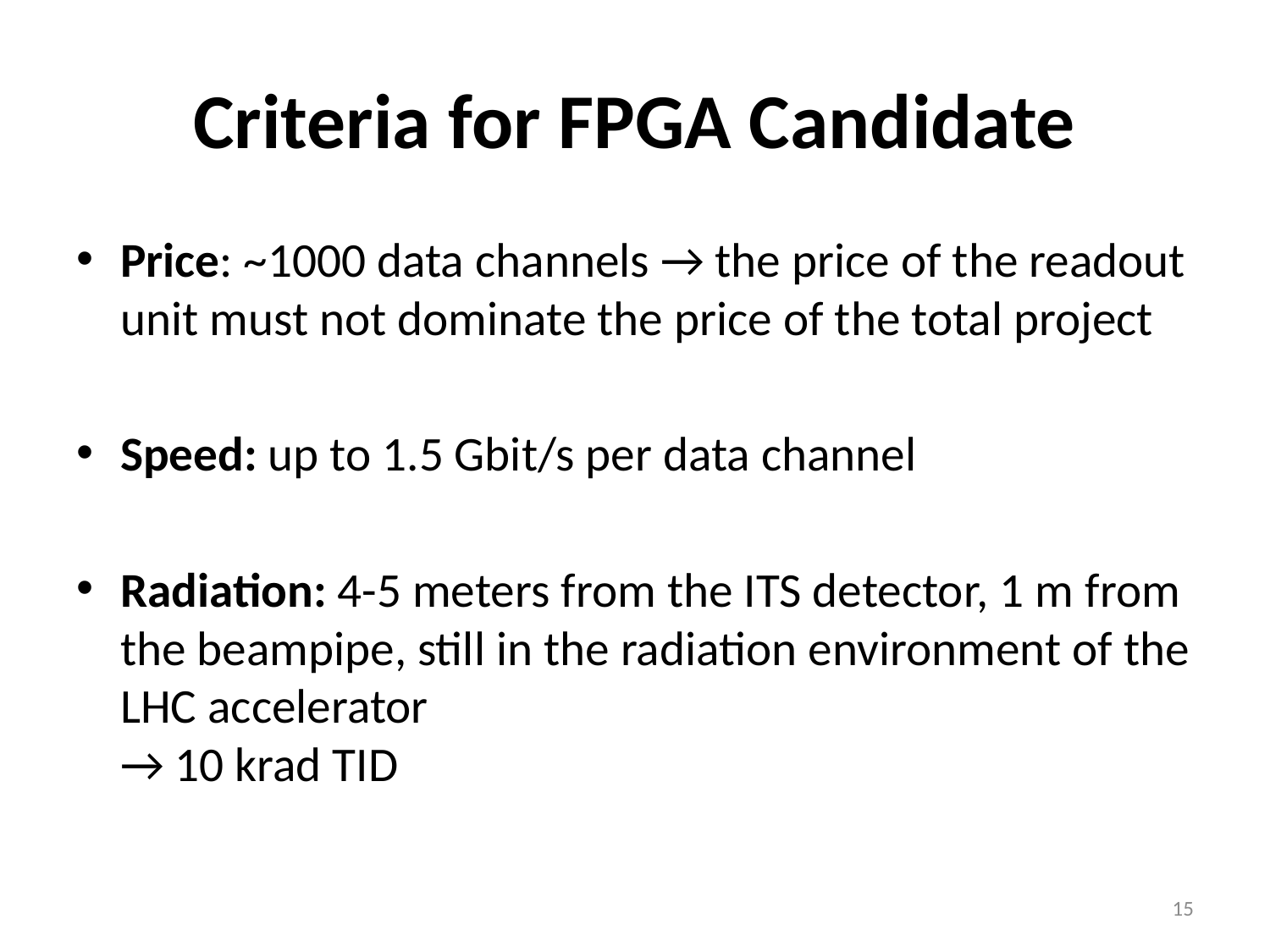

# Criteria for FPGA Candidate
Price: ~1000 data channels → the price of the readout unit must not dominate the price of the total project

Speed: up to 1.5 Gbit/s per data channel

Radiation: 4-5 meters from the ITS detector, 1 m from the beampipe, still in the radiation environment of the LHC accelerator
→ 10 krad TID
15